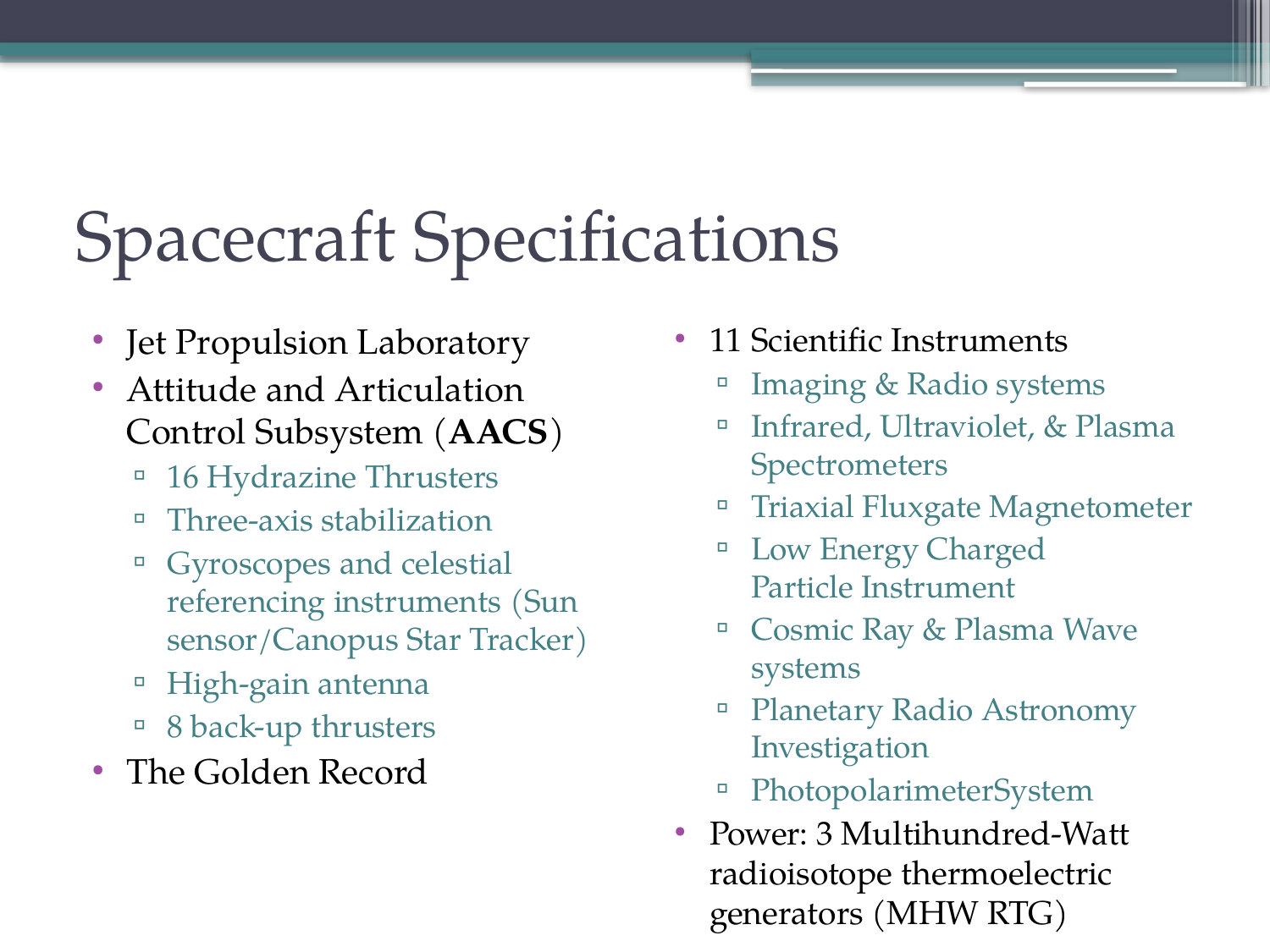

# Spacecraft Specifications
Jet Propulsion Laboratory
Attitude and Articulation Control Subsystem (AACS)
16 Hydrazine Thrusters
Three-axis stabilization
Gyroscopes and celestial referencing instruments (Sun sensor/Canopus Star Tracker)
High-gain antenna
8 back-up thrusters
The Golden Record
11 Scientific Instruments
Imaging & Radio systems
Infrared, Ultraviolet, & Plasma Spectrometers
Triaxial Fluxgate Magnetometer
Low Energy Charged Particle Instrument
Cosmic Ray & Plasma Wave systems
Planetary Radio Astronomy Investigation
PhotopolarimeterSystem
Power: 3 Multihundred-Watt radioisotope thermoelectric generators (MHW RTG)